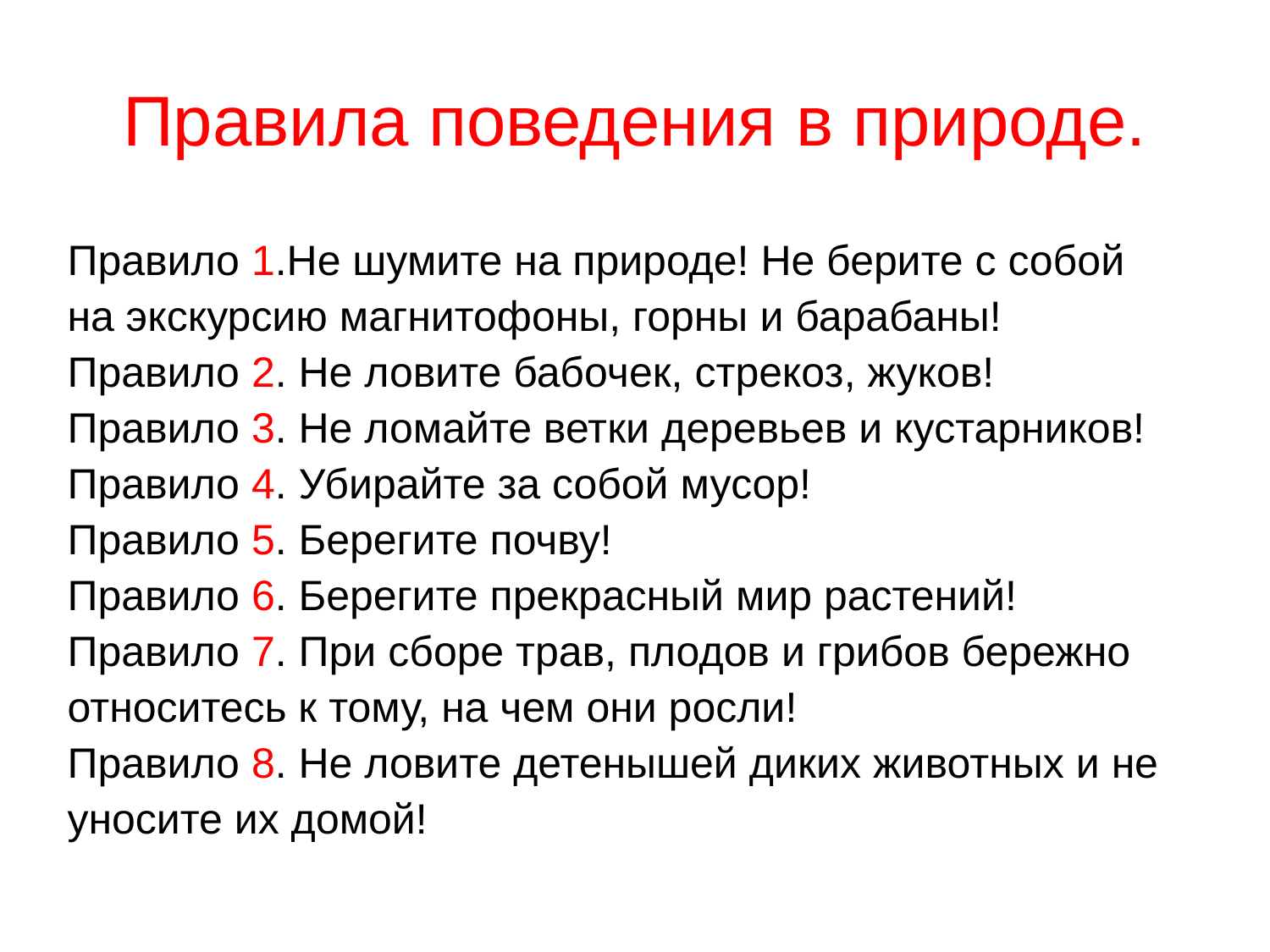

# Правила поведения в природе.

Правило 1.Не шумите на природе! Не берите с собой на экскурсию магнитофоны, горны и барабаны!
Правило 2. Не ловите бабочек, стрекоз, жуков!
Правило 3. Не ломайте ветки деревьев и кустарников!
Правило 4. Убирайте за собой мусор!
Правило 5. Берегите почву!
Правило 6. Берегите прекрасный мир растений!
Правило 7. При сборе трав, плодов и грибов бережно относитесь к тому, на чем они росли!
Правило 8. Не ловите детенышей диких животных и не уносите их домой!